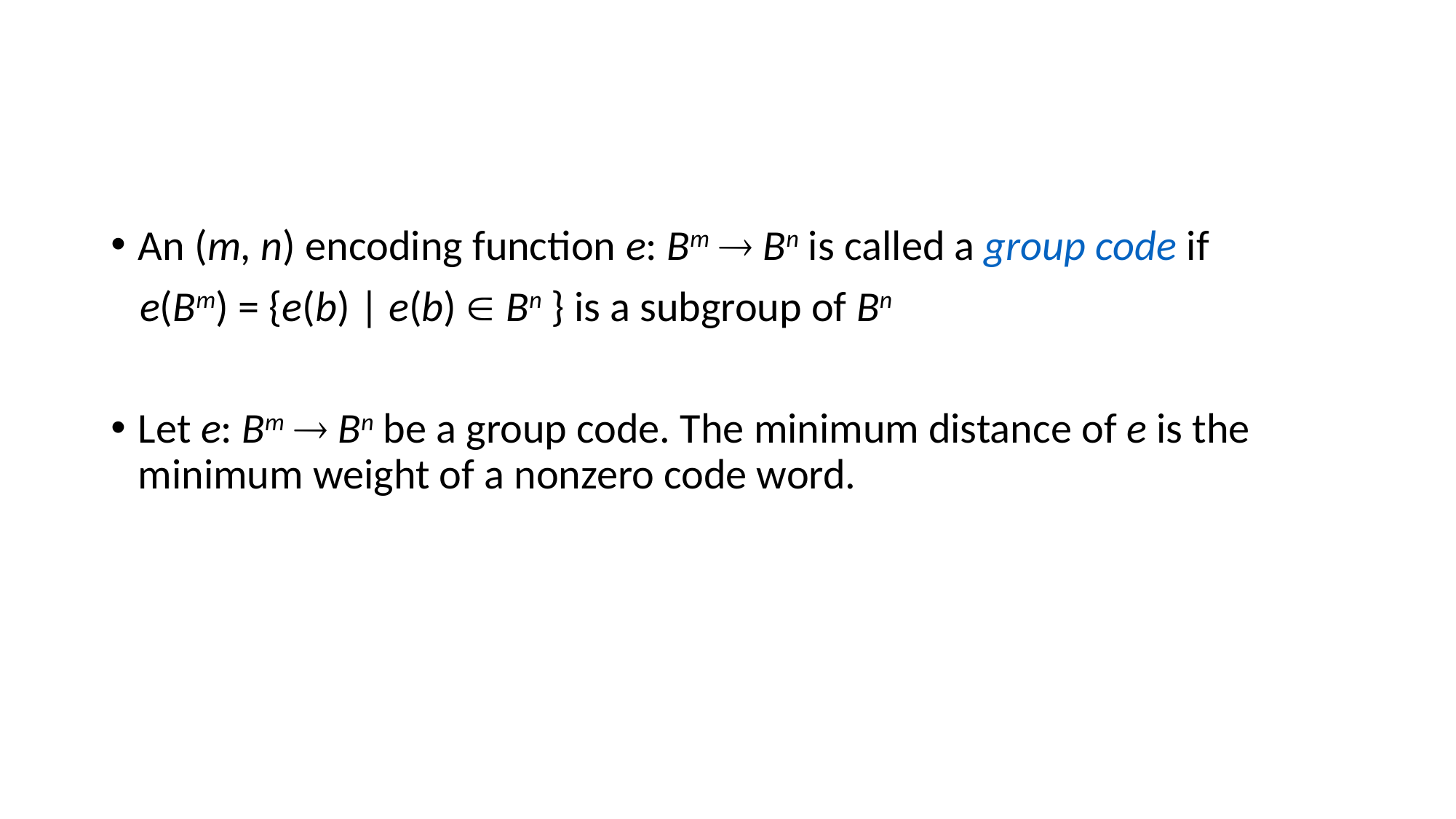

#
An (m, n) encoding function e: Bm → Bn is called a group code if
   e(Bm) = {e(b) | e(b) ∈ Bn } is a subgroup of Bn

Let e: Bm → Bn be a group code. The minimum distance of e is the minimum weight of a nonzero code word.